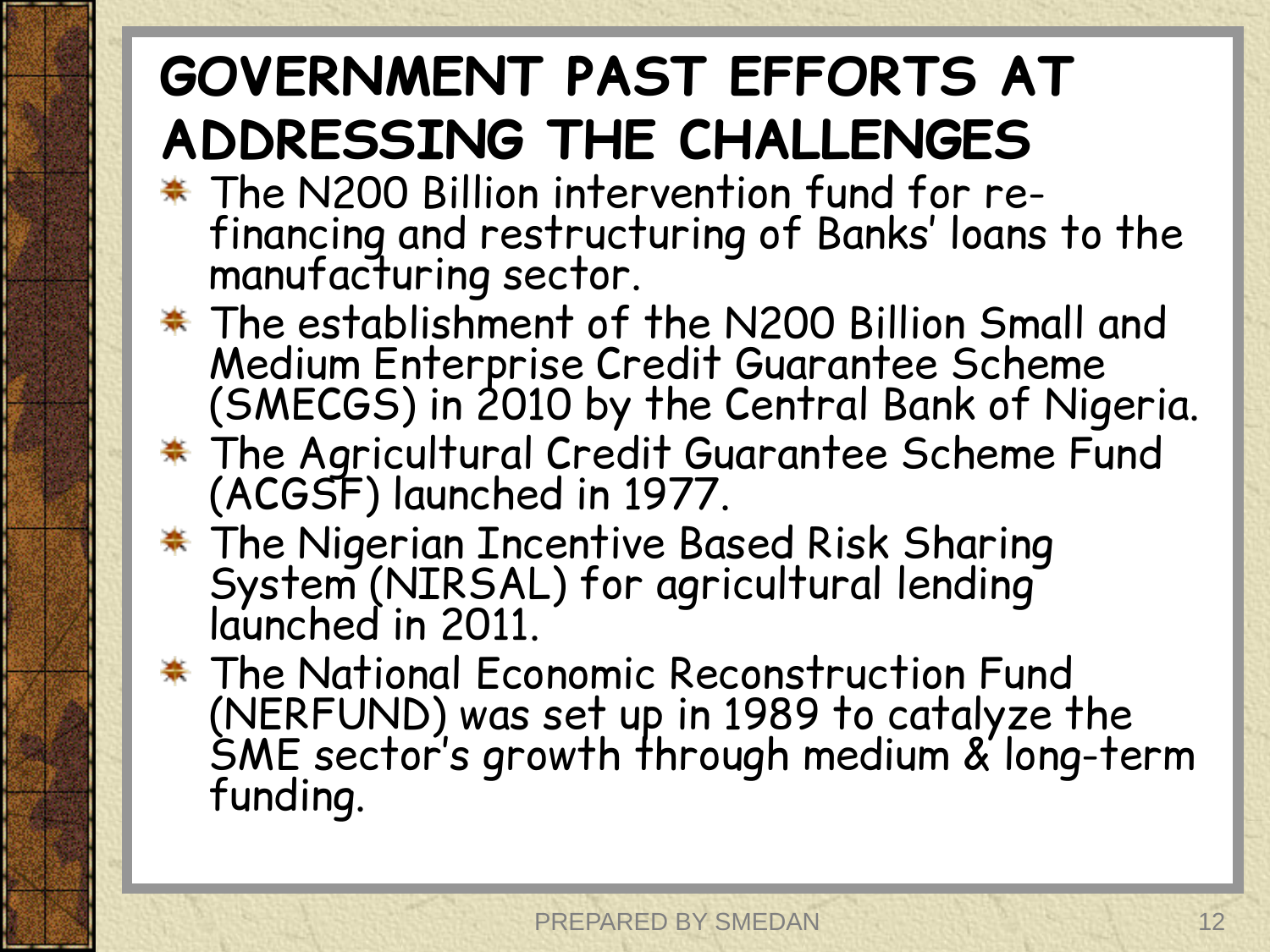

# GOVERNMENT PAST EFFORTS AT ADDRESSING THE CHALLENGES
The N200 Billion intervention fund for re-financing and restructuring of Banks’ loans to the manufacturing sector.
The establishment of the N200 Billion Small and Medium Enterprise Credit Guarantee Scheme (SMECGS) in 2010 by the Central Bank of Nigeria.
The Agricultural Credit Guarantee Scheme Fund (ACGSF) launched in 1977.
The Nigerian Incentive Based Risk Sharing System (NIRSAL) for agricultural lending launched in 2011.
The National Economic Reconstruction Fund (NERFUND) was set up in 1989 to catalyze the SME sector’s growth through medium & long-term funding.

PREPARED BY SMEDAN
12